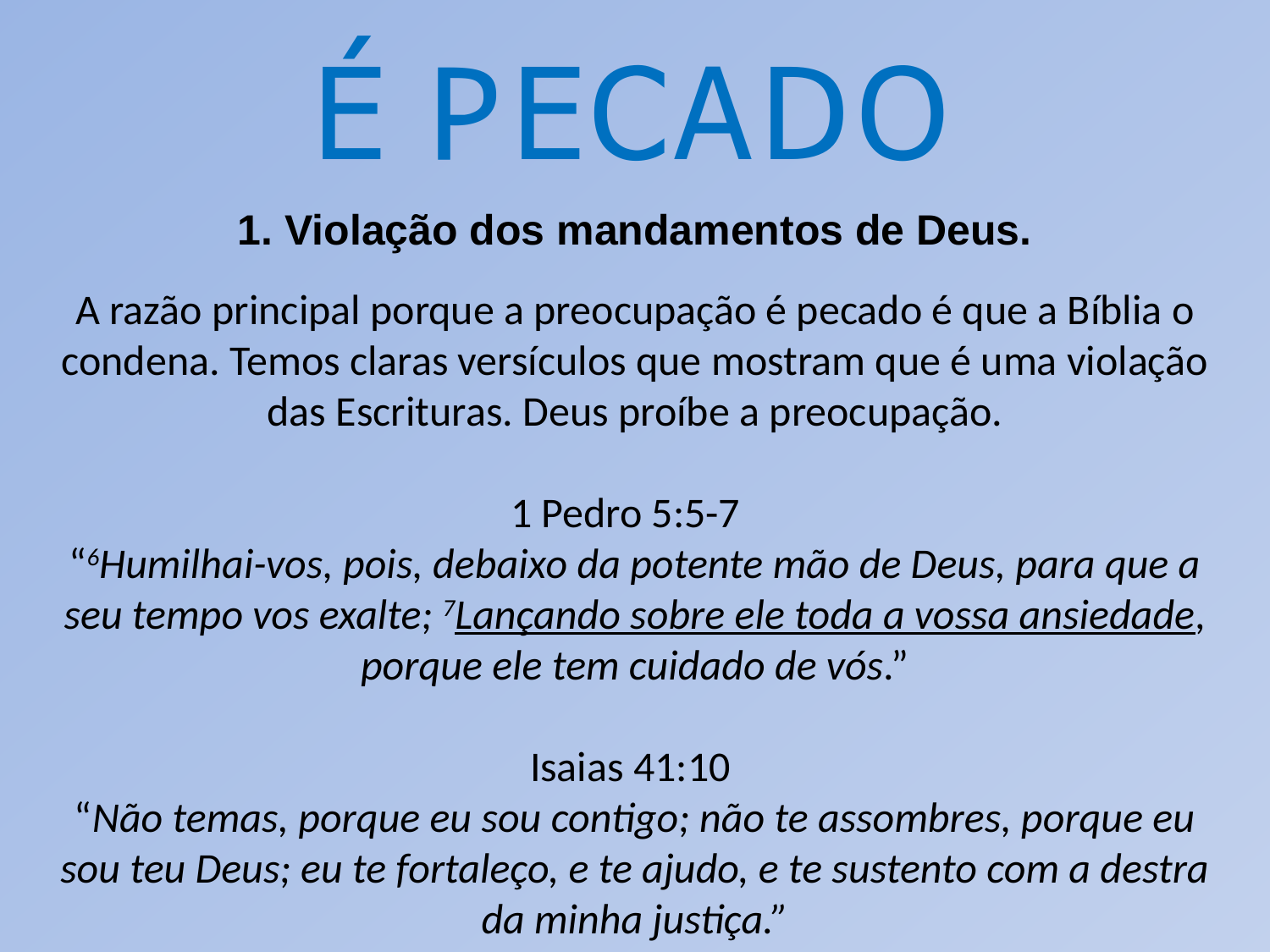

É PECADO

1. Violação dos mandamentos de Deus.

A razão principal porque a preocupação é pecado é que a Bíblia o condena. Temos claras versículos que mostram que é uma violação das Escrituras. Deus proíbe a preocupação.

1 Pedro 5:5-7
“6Humilhai-vos, pois, debaixo da potente mão de Deus, para que a seu tempo vos exalte; 7Lançando sobre ele toda a vossa ansiedade, porque ele tem cuidado de vós.”

Isaias 41:10
“Não temas, porque eu sou contigo; não te assombres, porque eu sou teu Deus; eu te fortaleço, e te ajudo, e te sustento com a destra da minha justiça.”